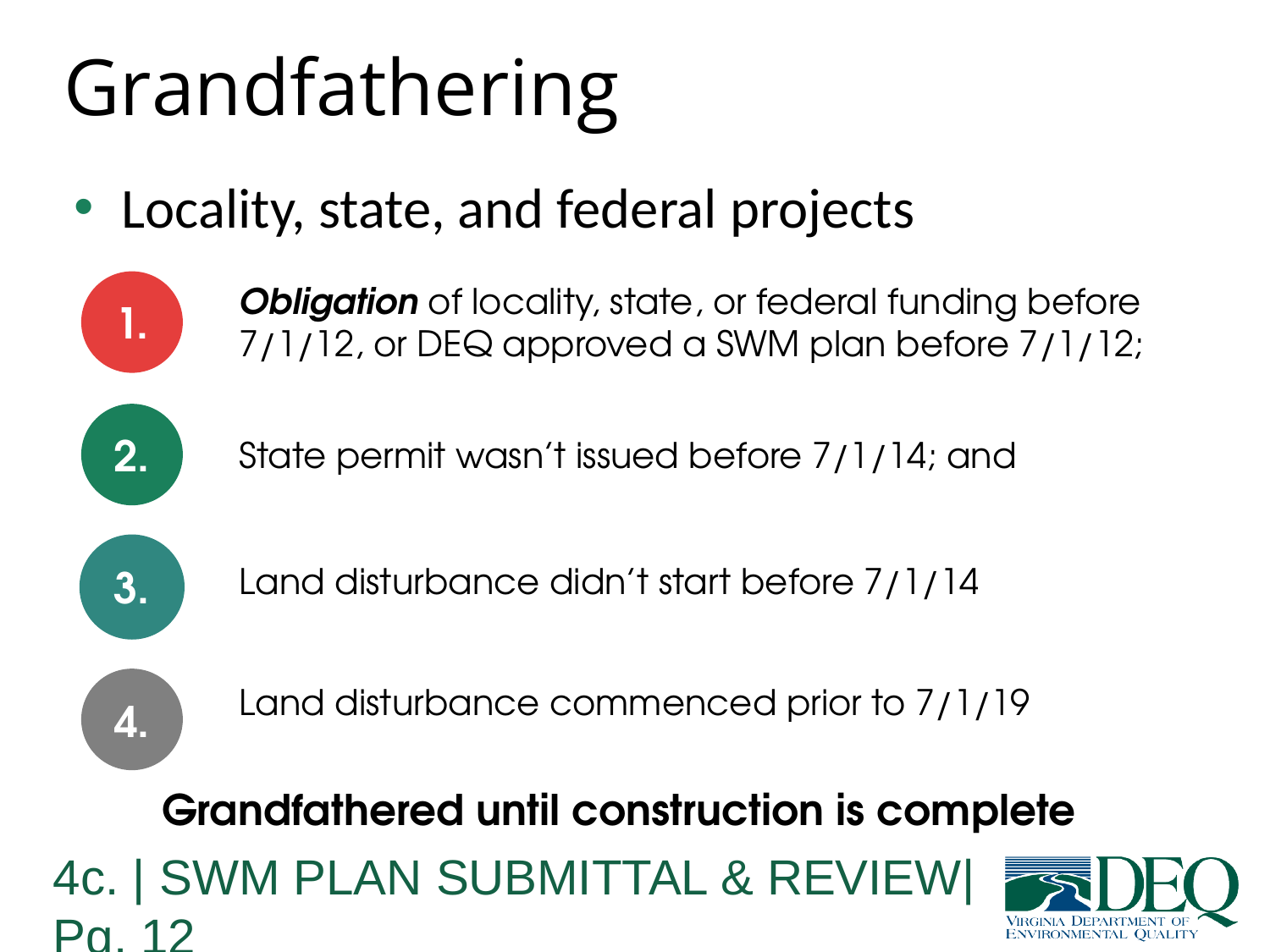

# Grandfathering
Locality, state, and federal projects
1.
Obligation of locality, state, or federal funding before 7/1/12, or DEQ approved a SWM plan before 7/1/12;
2.
State permit wasn’t issued before 7/1/14; and
3.
Land disturbance didn’t start before 7/1/14

Land disturbance commenced prior to 7/1/19
4.
Grandfathered until construction is complete
4c. | SWM PLAN SUBMITTAL & REVIEW| Pg. 12